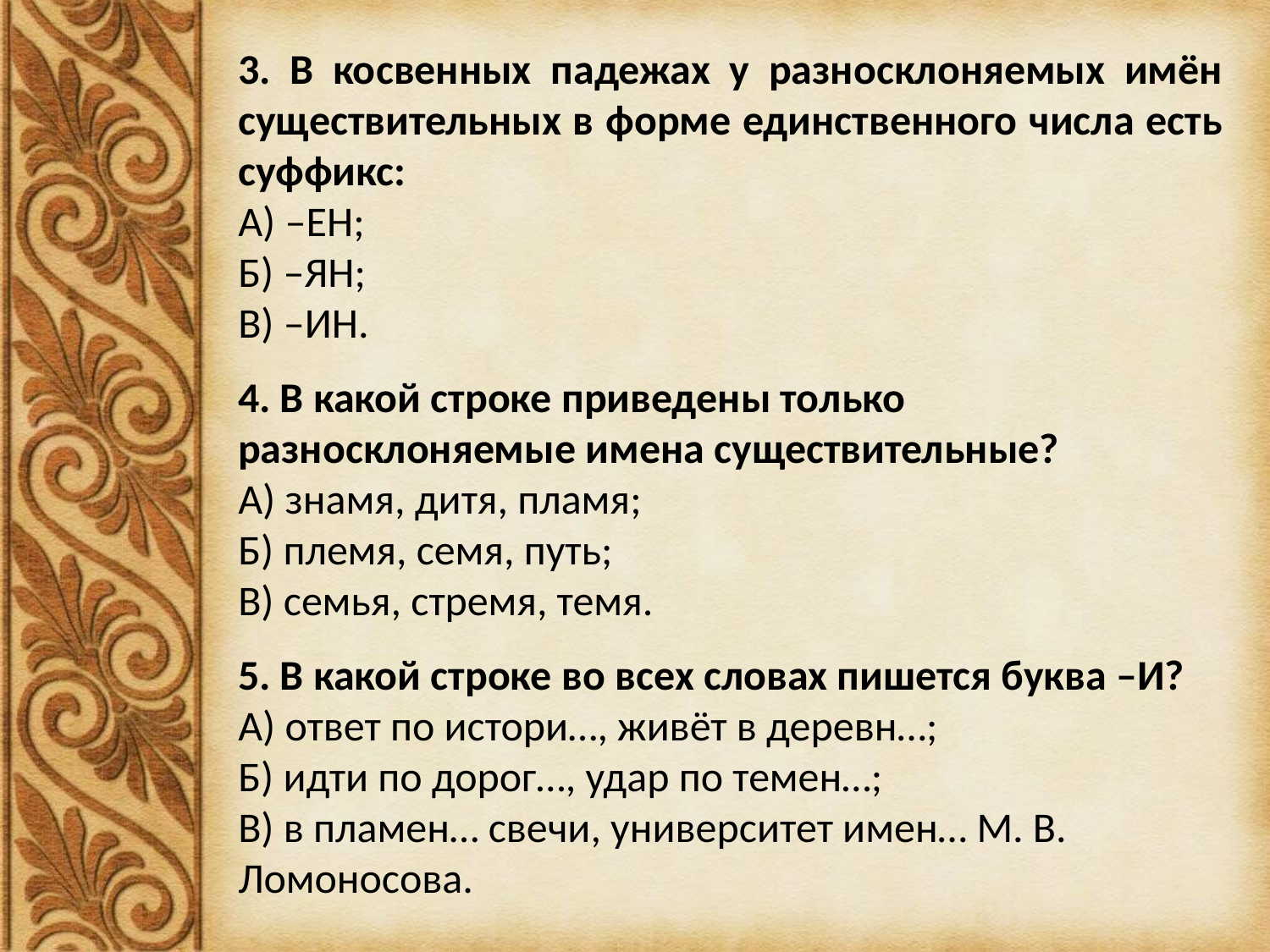

3. В косвенных падежах у разносклоняемых имён существительных в форме единственного числа есть суффикс:
А) –ЕН;
Б) –ЯН;
В) –ИН.

4. В какой строке приведены только разносклоняемые имена существительные?
А) знамя, дитя, пламя;
Б) племя, семя, путь;
В) семья, стремя, темя.

5. В какой строке во всех словах пишется буква –И?
А) ответ по истори…, живёт в деревн…;
Б) идти по дорог…, удар по темен…;
В) в пламен… свечи, университет имен… М. В. Ломоносова.